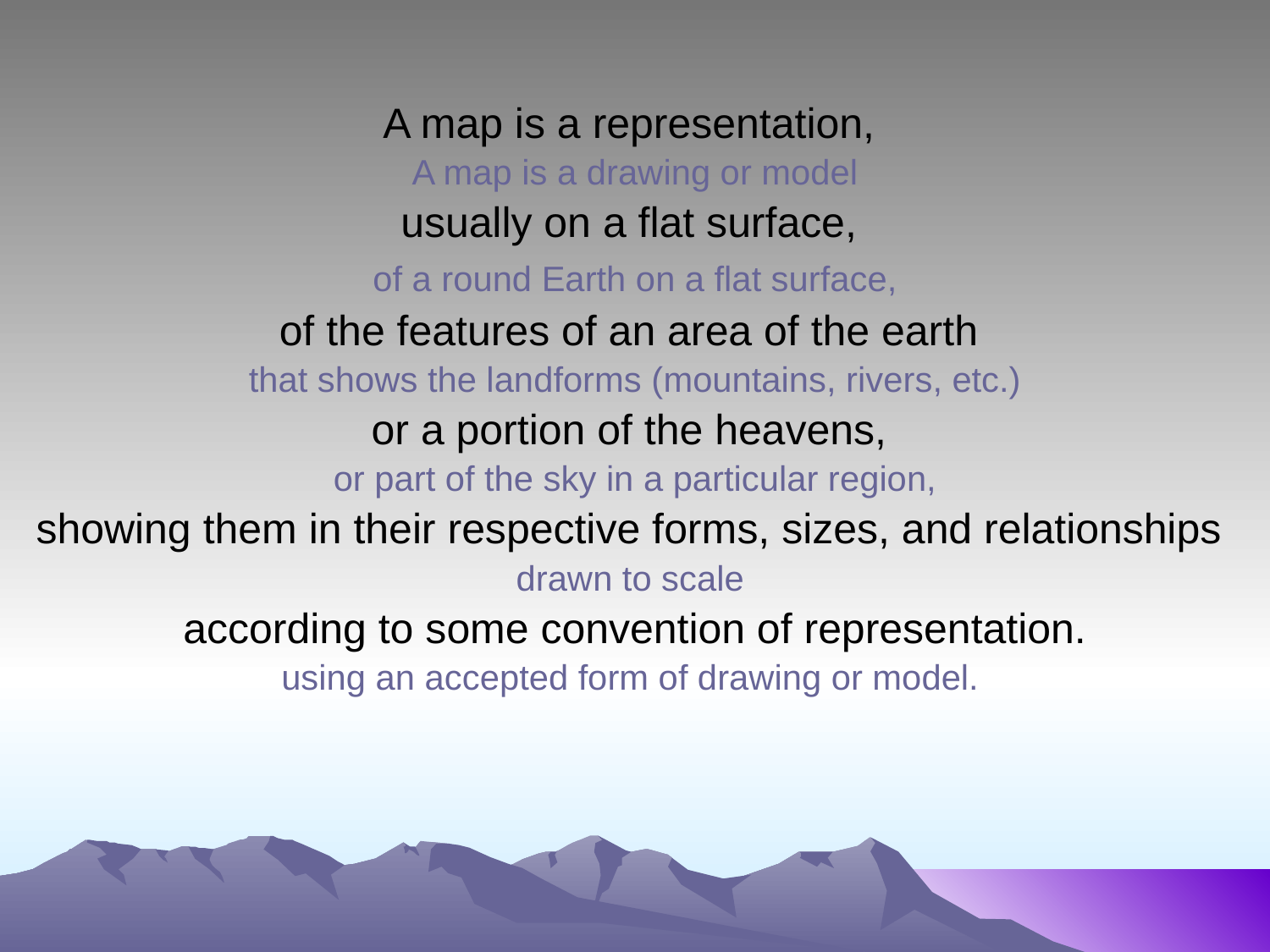

A map is a representation,
A map is a drawing or model
usually on a flat surface,
 of a round Earth on a flat surface,
of the features of an area of the earth
that shows the landforms (mountains, rivers, etc.)
or a portion of the heavens,
or part of the sky in a particular region,
showing them in their respective forms, sizes, and relationships
drawn to scale
according to some convention of representation.
using an accepted form of drawing or model.